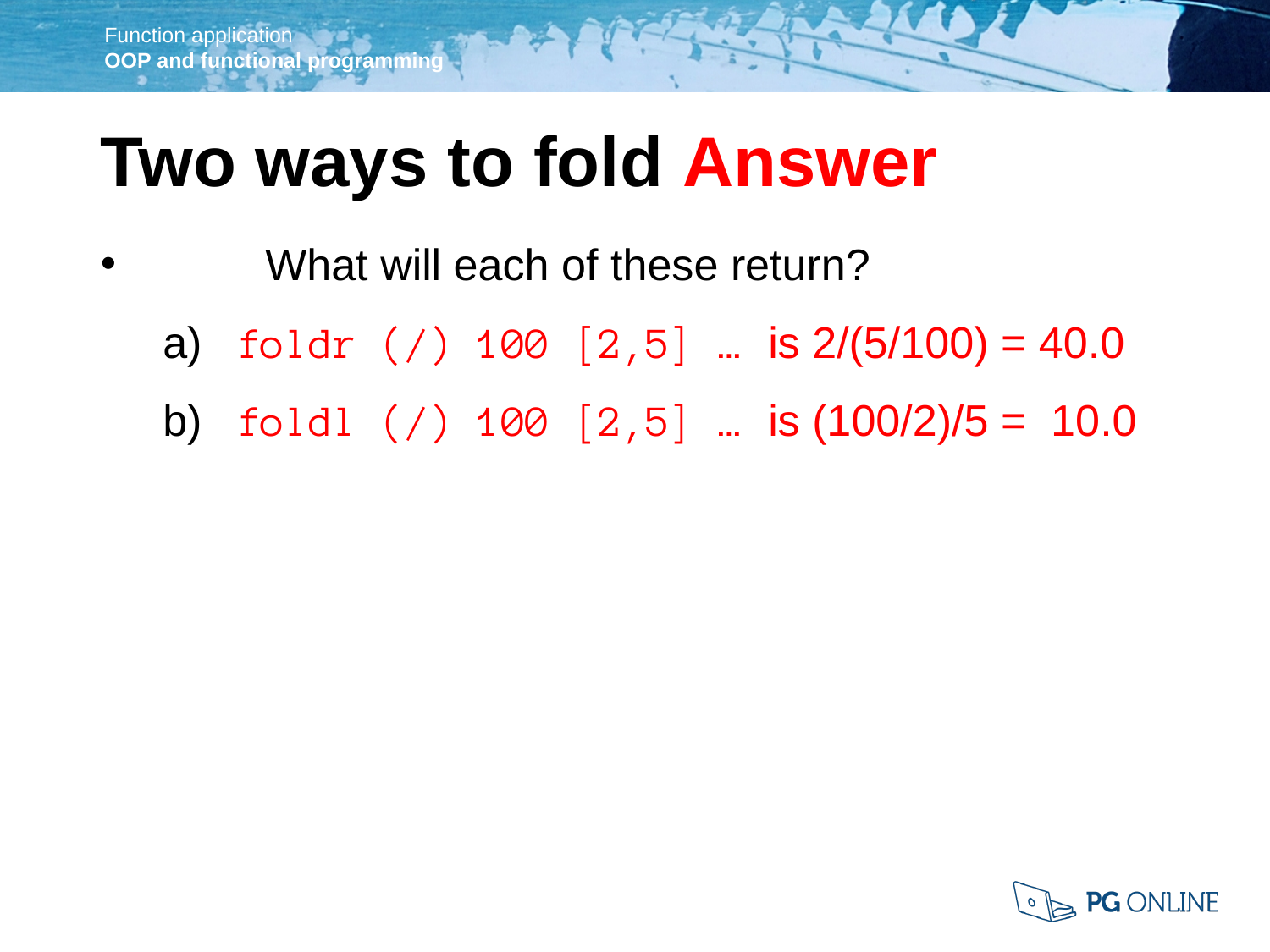

Two ways to fold Answer
	What will each of these return?
 foldr (/) 100 [2,5] … is 2/(5/100) = 40.0
 foldl (/) 100 [2,5] … is (100/2)/5 =  10.0